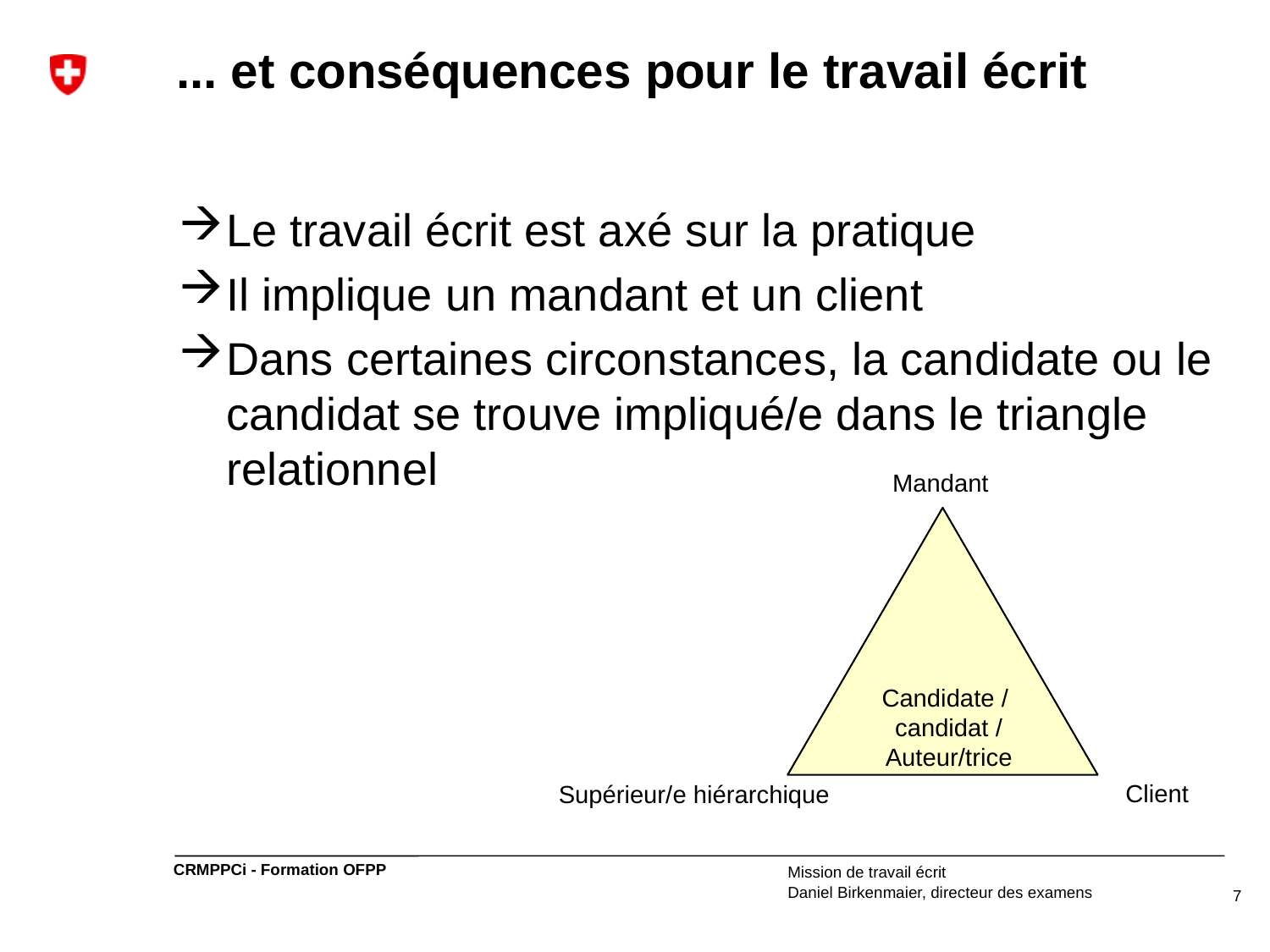

# ... et conséquences pour le travail écrit
Le travail écrit est axé sur la pratique
Il implique un mandant et un client
Dans certaines circonstances, la candidate ou le candidat se trouve impliqué/e dans le triangle relationnel

Mandant

Candidate /
candidat /
Auteur/trice
Client
Supérieur/e hiérarchique
Mission de travail écrit
Daniel Birkenmaier, directeur des examens